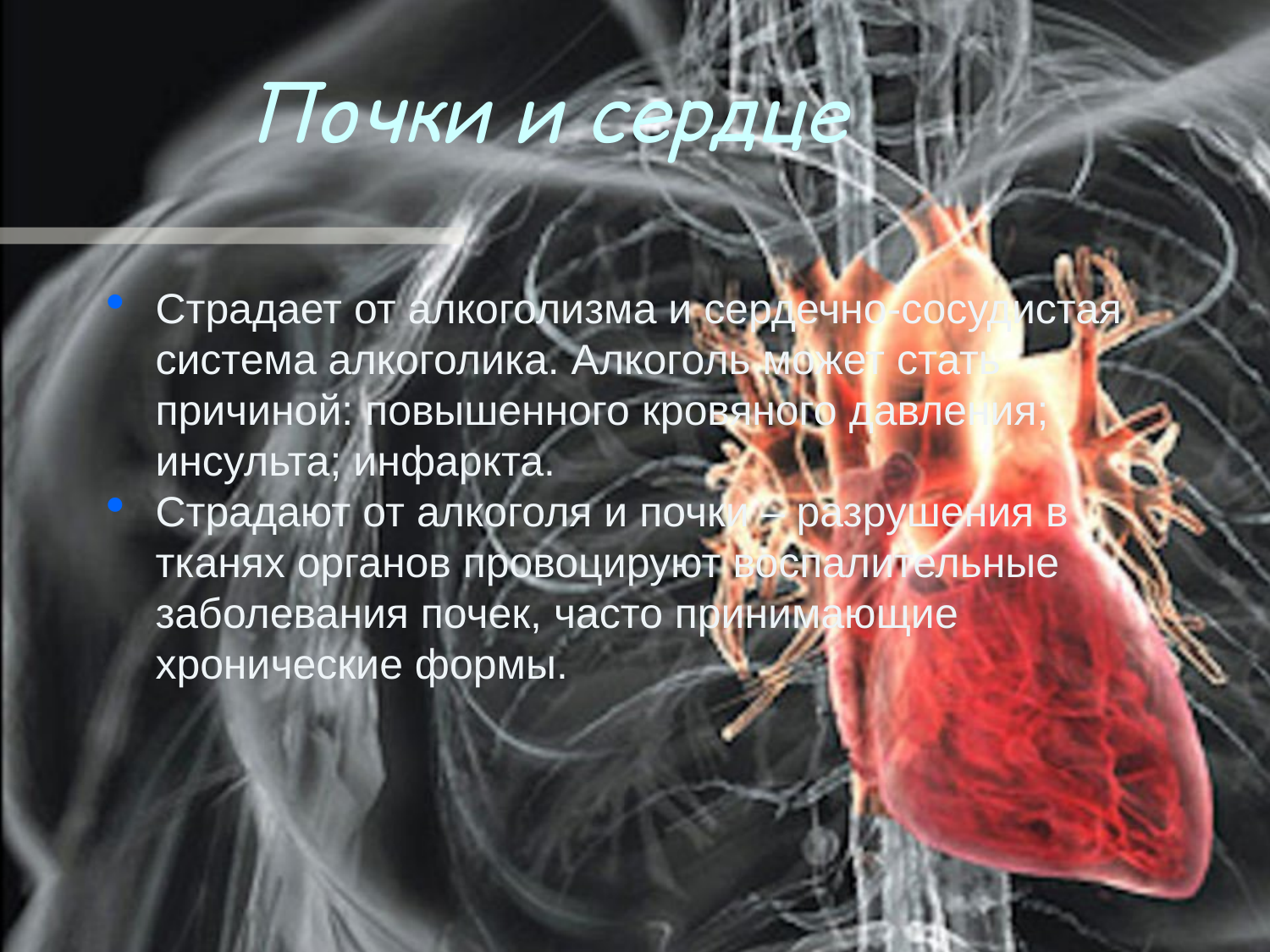

Почки и сердце
Страдает от алкоголизма и сердечно-сосудистая система алкоголика. Алкоголь может стать причиной: повышенного кровяного давления; инсульта; инфаркта.
Страдают от алкоголя и почки – разрушения в тканях органов провоцируют воспалительные заболевания почек, часто принимающие хронические формы.